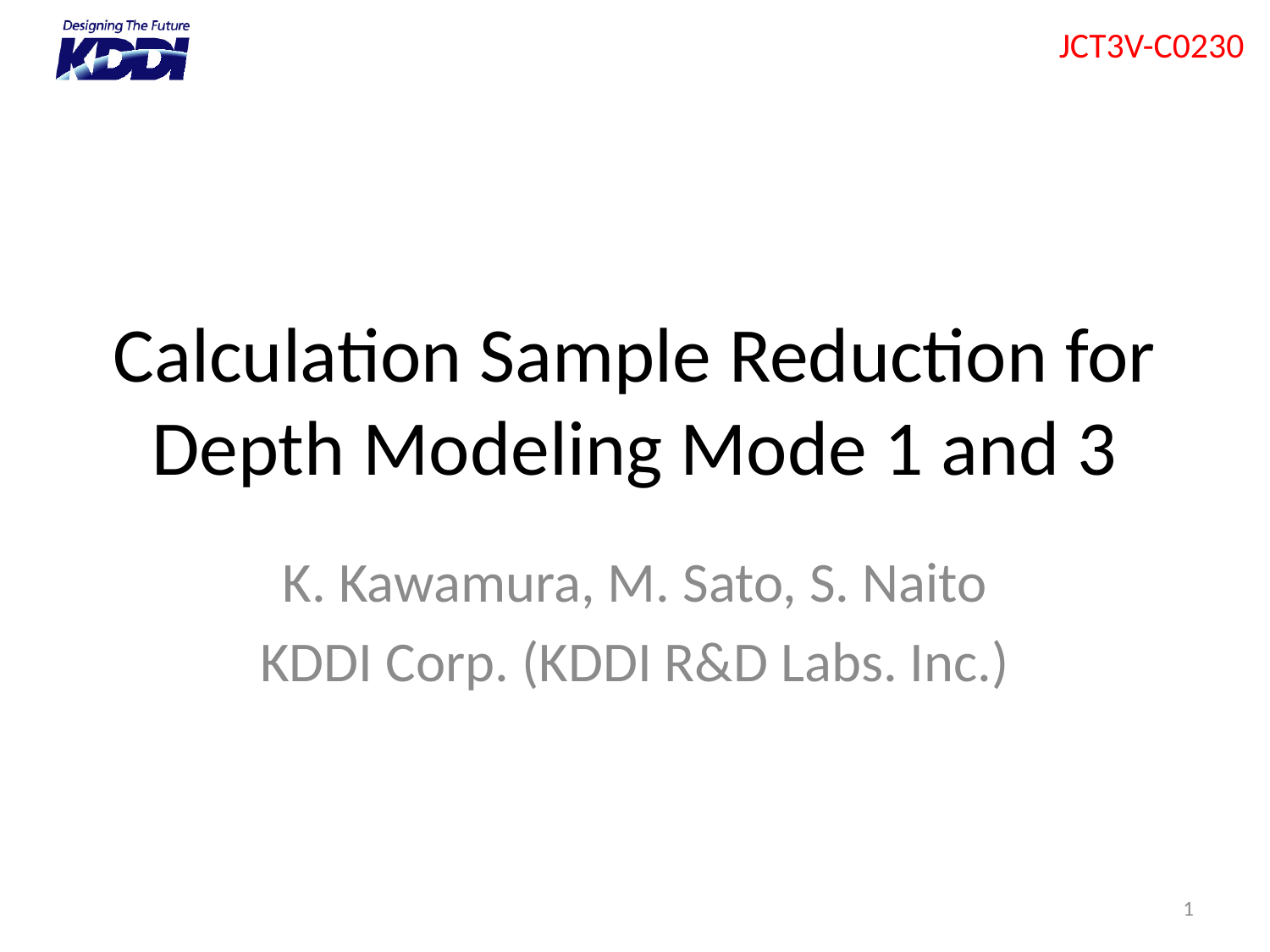

# Calculation Sample Reduction for Depth Modeling Mode 1 and 3
K. Kawamura, M. Sato, S. Naito
KDDI Corp. (KDDI R&D Labs. Inc.)
1